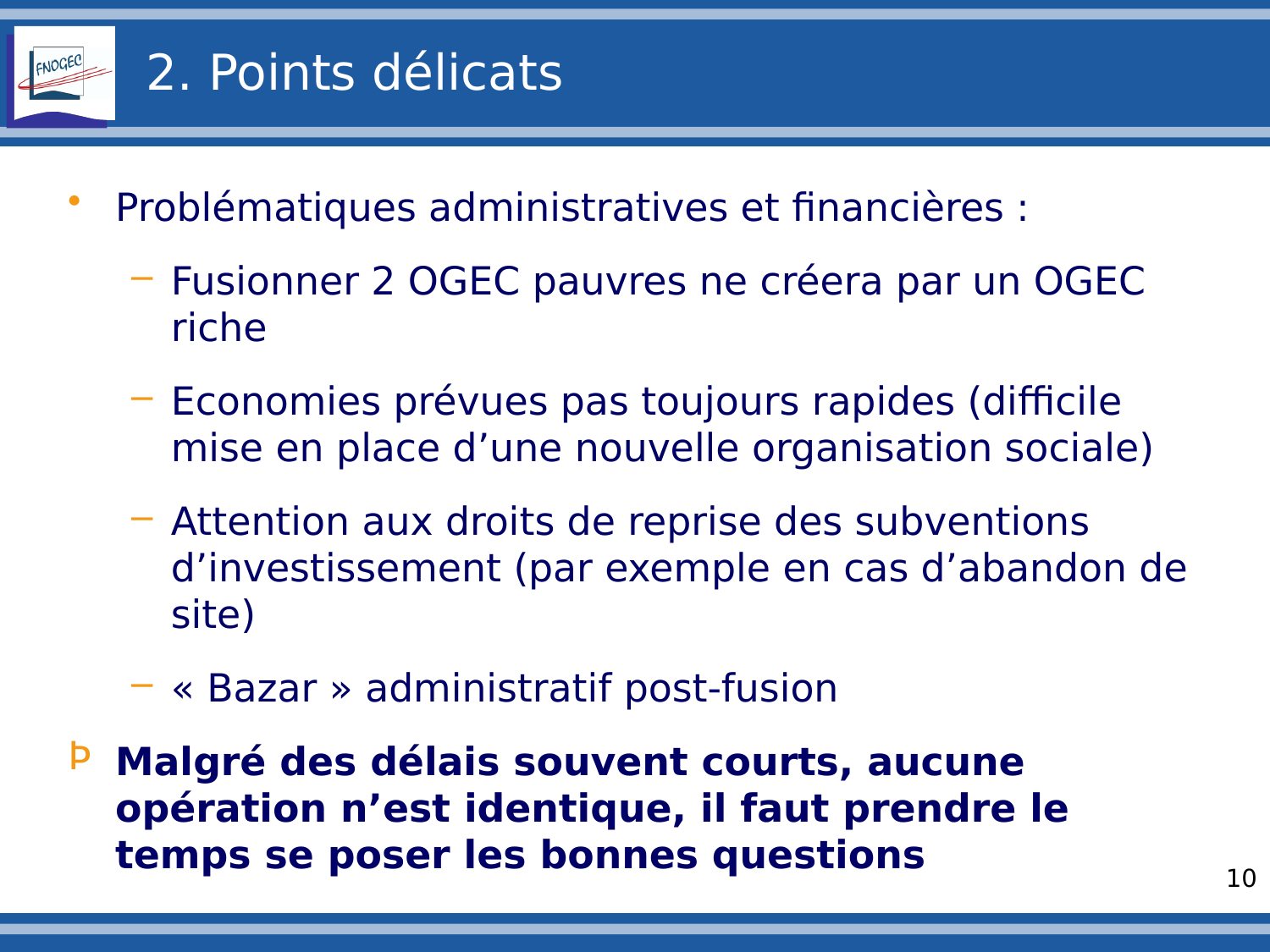

# 2. Points délicats
Problématiques administratives et financières :
Fusionner 2 OGEC pauvres ne créera par un OGEC riche
Economies prévues pas toujours rapides (difficile mise en place d’une nouvelle organisation sociale)
Attention aux droits de reprise des subventions d’investissement (par exemple en cas d’abandon de site)
« Bazar » administratif post-fusion
Malgré des délais souvent courts, aucune opération n’est identique, il faut prendre le temps se poser les bonnes questions

10